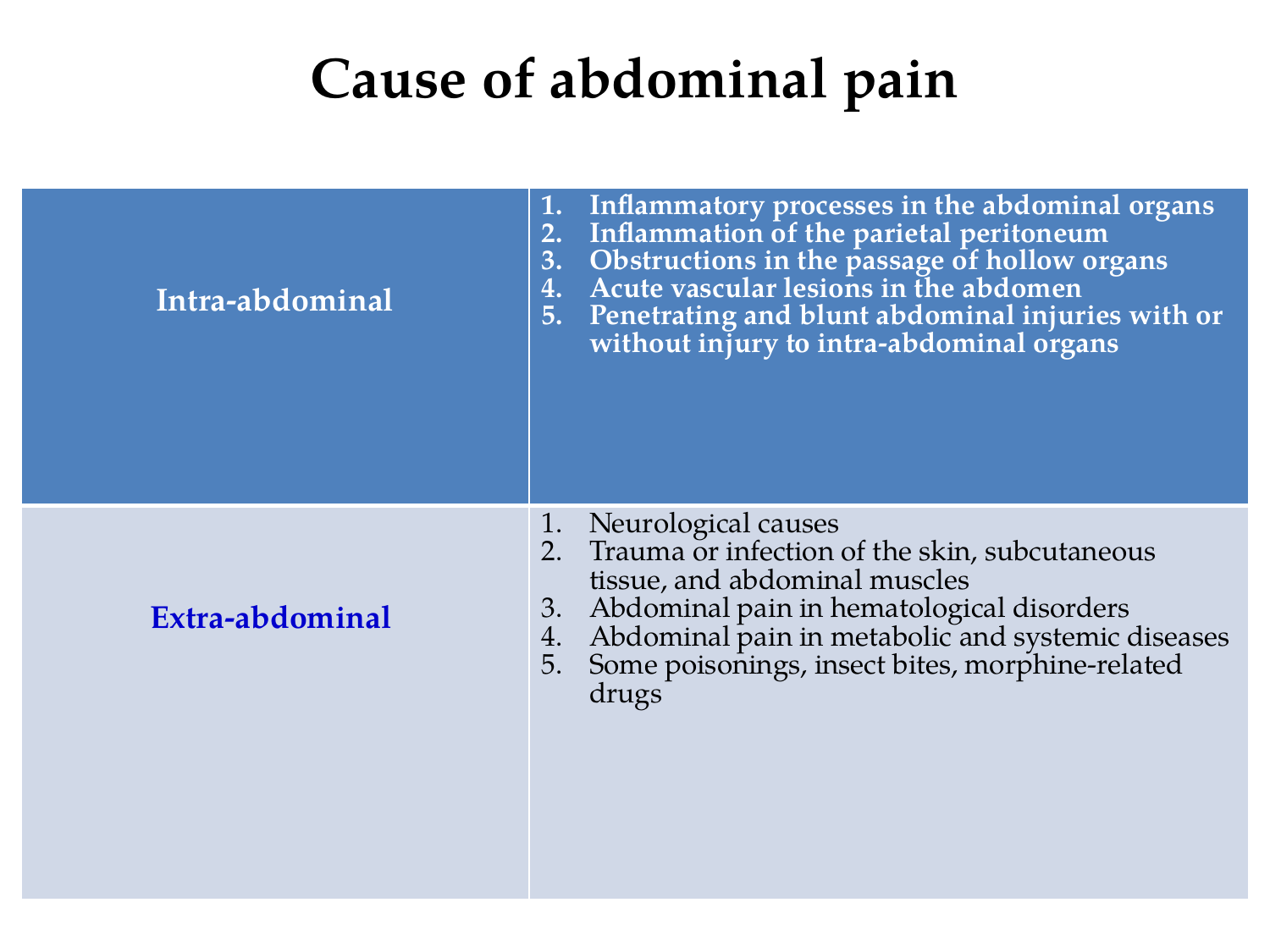

# Cause of abdominal pain
| Intra-abdominal | Inflammatory processes in the abdominal organs Inflammation of the parietal peritoneum Obstructions in the passage of hollow organs Acute vascular lesions in the abdomen Penetrating and blunt abdominal injuries with or without injury to intra-abdominal organs |
| --- | --- |
| Extra-abdominal | Neurological causes Trauma or infection of the skin, subcutaneous tissue, and abdominal muscles Abdominal pain in hematological disorders Abdominal pain in metabolic and systemic diseases Some poisonings, insect bites, morphine-related drugs |